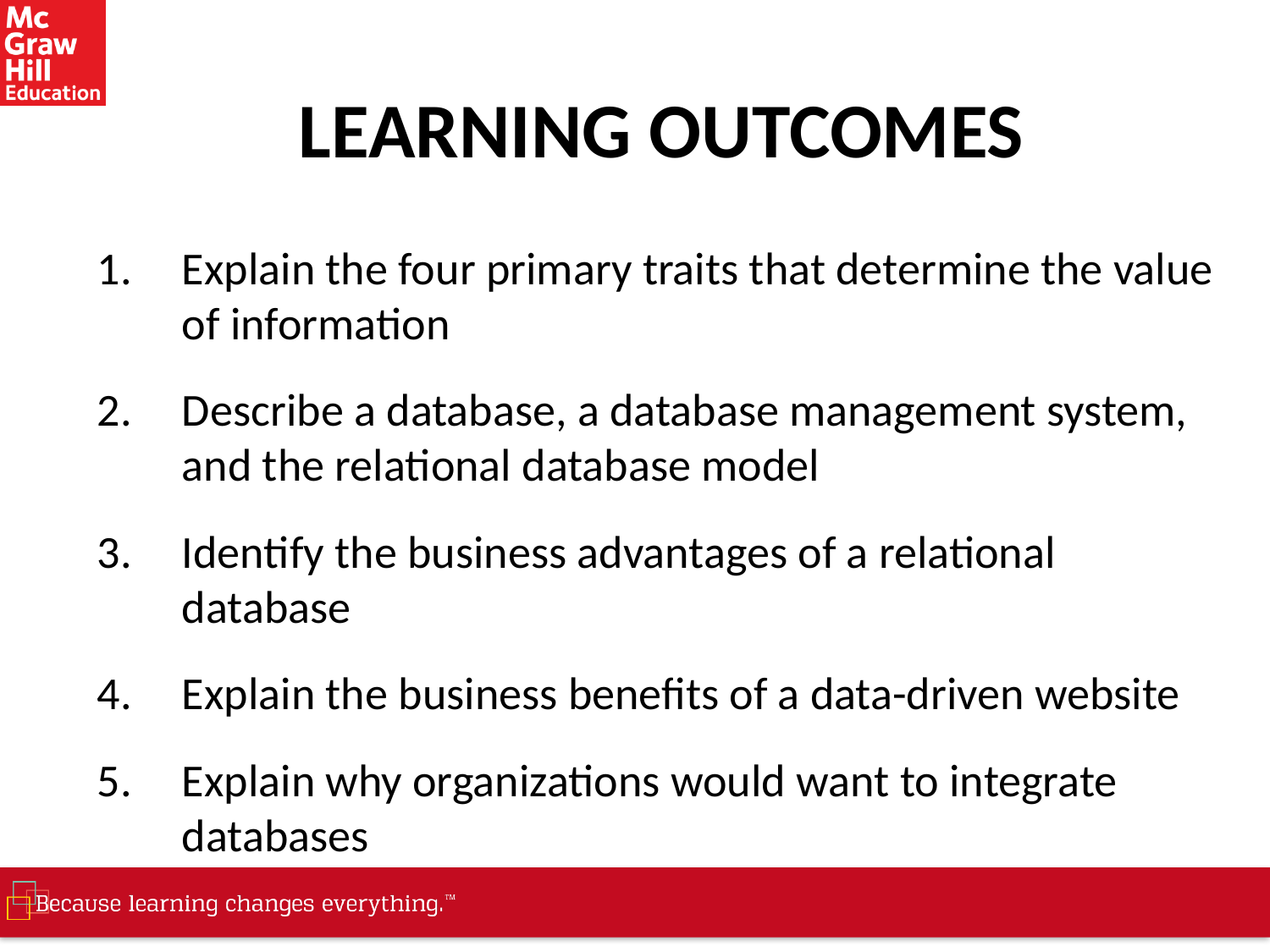

# LEARNING OUTCOMES
Explain the four primary traits that determine the value of information
Describe a database, a database management system, and the relational database model
Identify the business advantages of a relational database
Explain the business benefits of a data-driven website
Explain why organizations would want to integrate databases